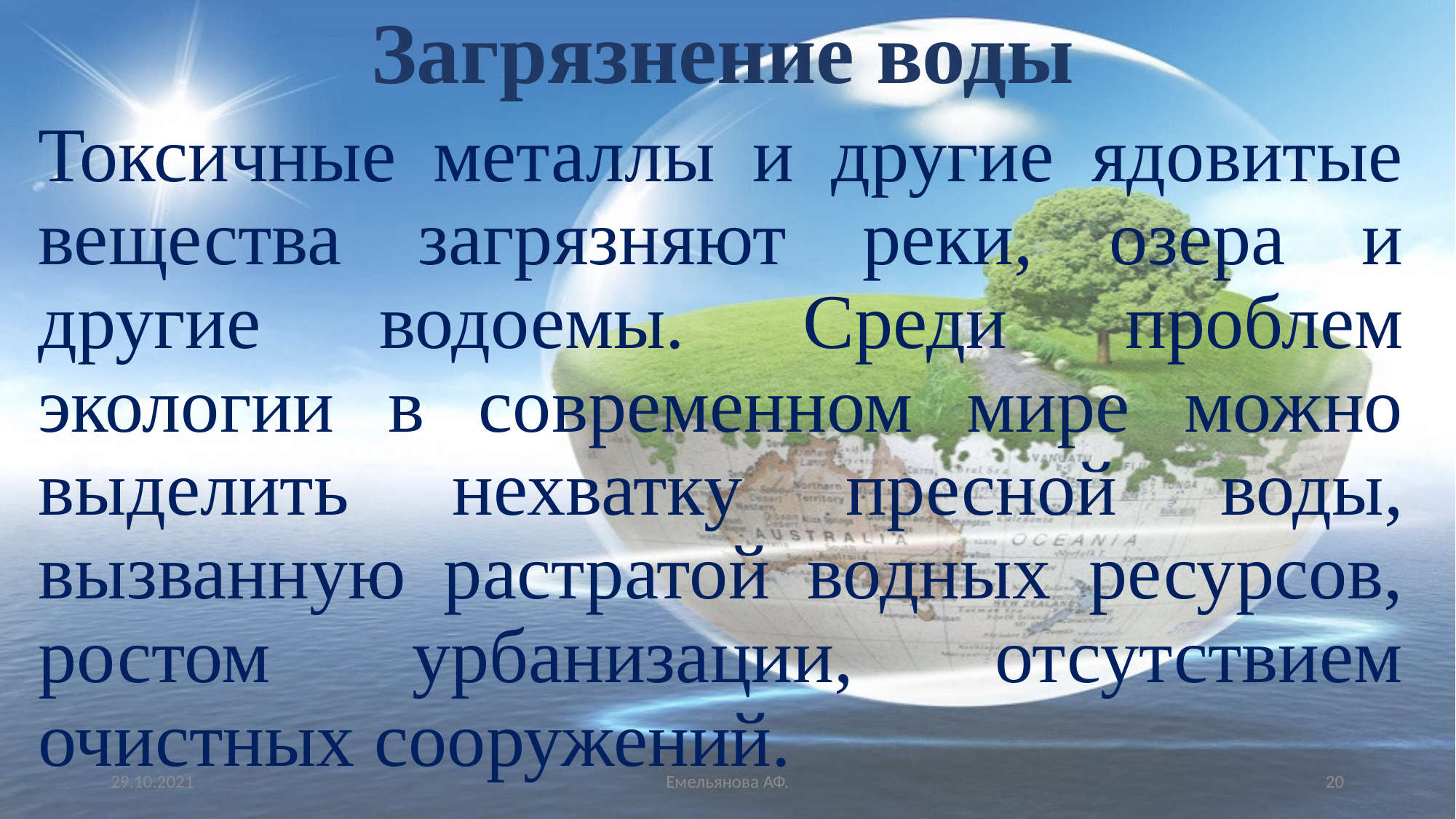

# Загрязнение воды
Токсичные металлы и другие ядовитые вещества загрязняют реки, озера и другие водоемы. Среди проблем экологии в современном мире можно выделить нехватку пресной воды, вызванную растратой водных ресурсов, ростом урбанизации, отсутствием очистных сооружений.
29.10.2021
Емельянова АФ.
20